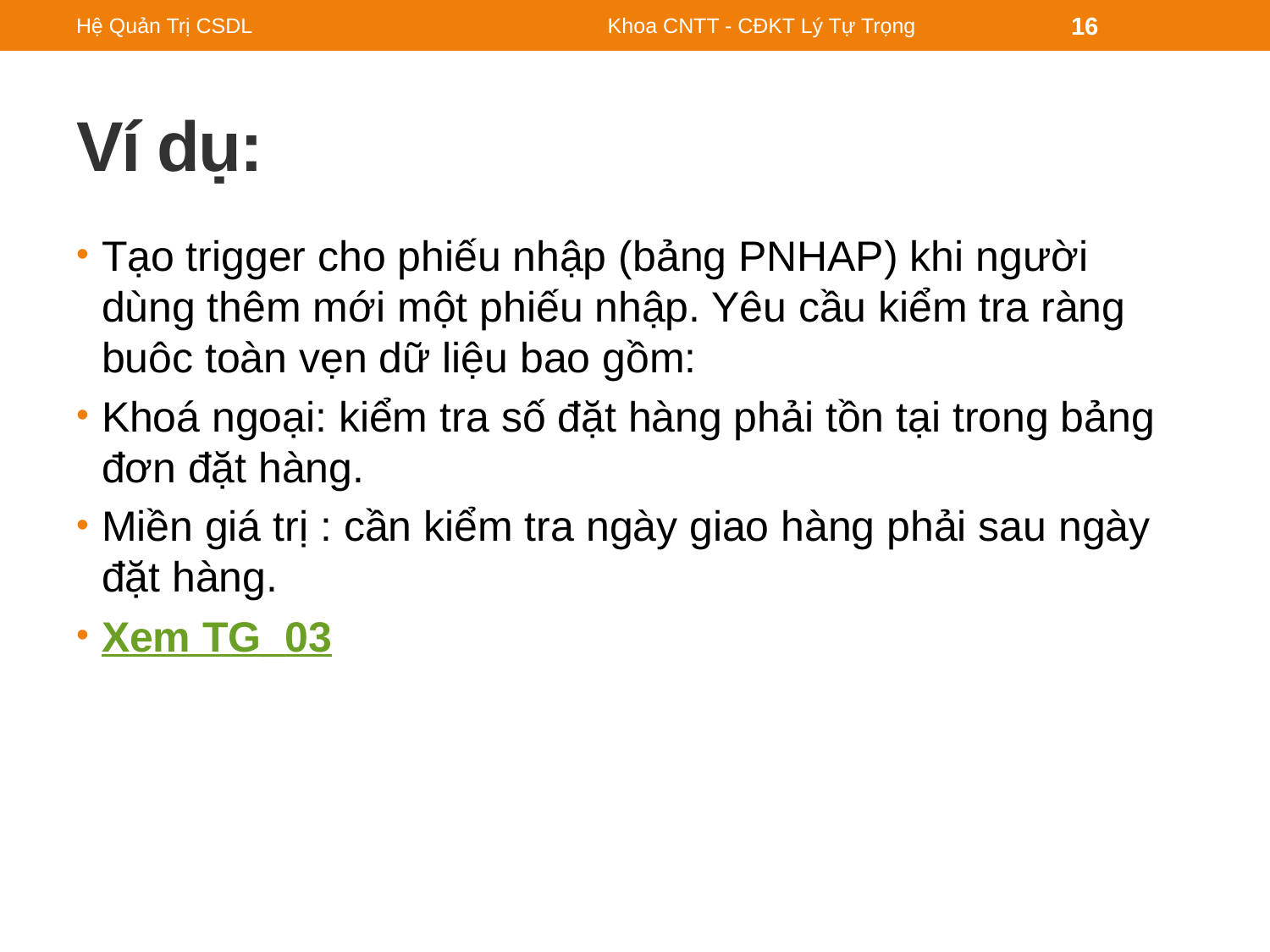

Hệ Quản Trị CSDL
Khoa CNTT - CĐKT Lý Tự Trọng
16
# Ví dụ:
Tạo trigger cho phiếu nhập (bảng PNHAP) khi người dùng thêm mới một phiếu nhập. Yêu cầu kiểm tra ràng buôc toàn vẹn dữ liệu bao gồm:
Khoá ngoại: kiểm tra số đặt hàng phải tồn tại trong bảng đơn đặt hàng.
Miền giá trị : cần kiểm tra ngày giao hàng phải sau ngày đặt hàng.
Xem TG_03